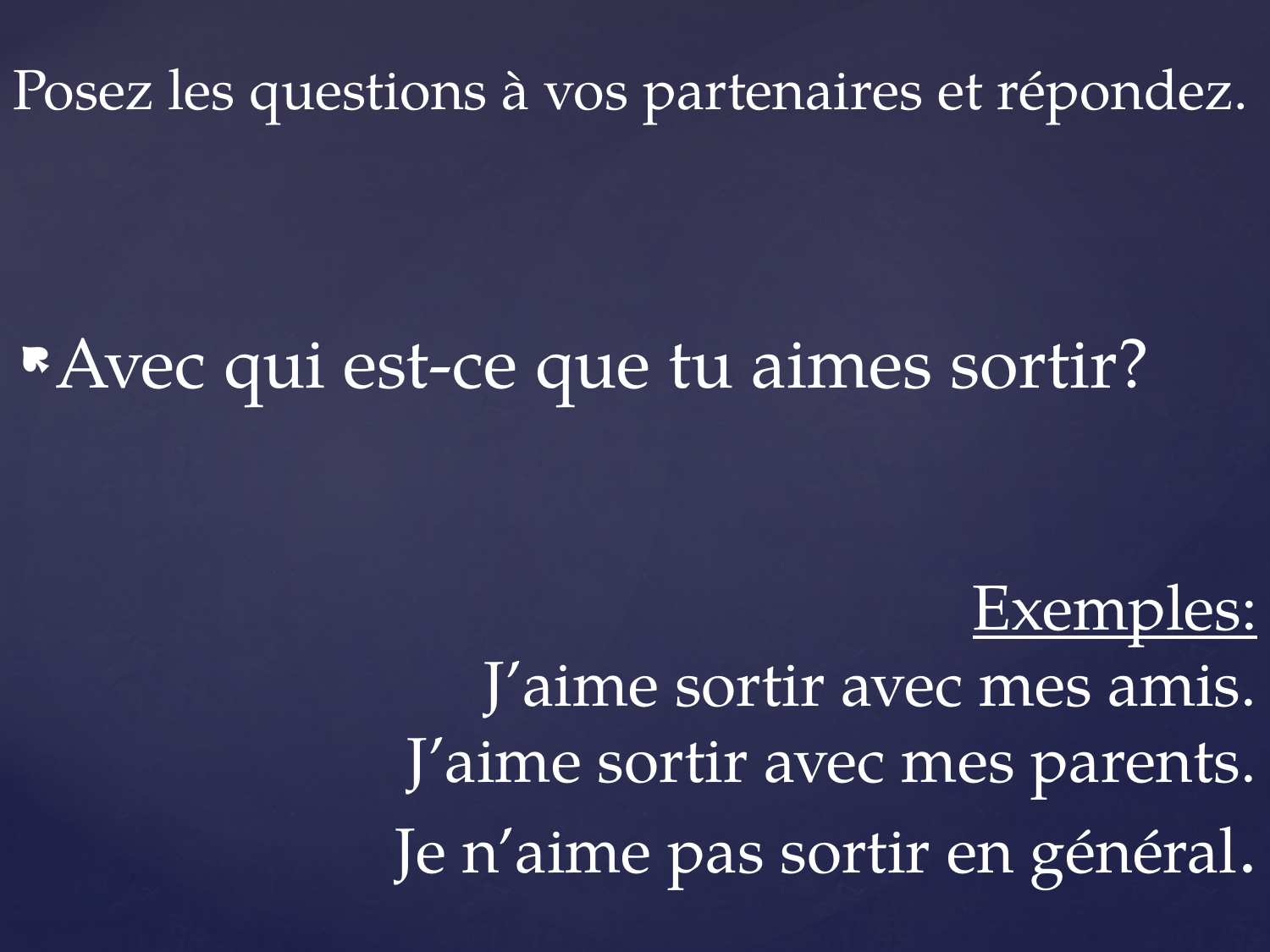

# Posez les questions à vos partenaires et répondez.
Avec qui est-ce que tu aimes sortir?
Exemples:
J’aime sortir avec mes amis.
J’aime sortir avec mes parents.
Je n’aime pas sortir en général.